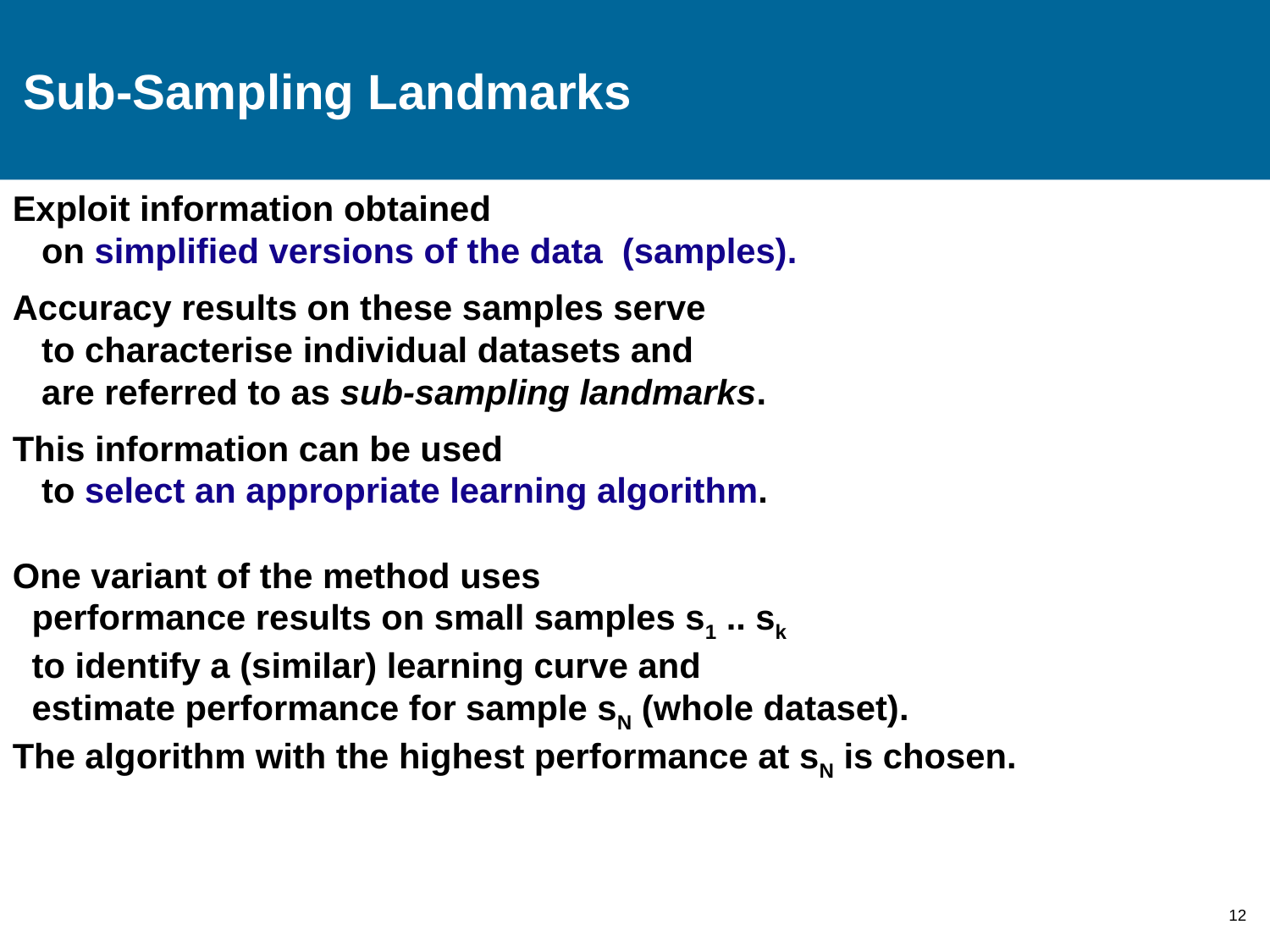

# Sub-Sampling Landmarks
Exploit information obtained
   on simplified versions of the data  (samples).
Accuracy results on these samples serve
   to characterise individual datasets and
   are referred to as sub-sampling landmarks.
This information can be used
   to select an appropriate learning algorithm.

One variant of the method uses
  performance results on small samples s1 .. sk
  to identify a (similar) learning curve and
  estimate performance for sample sN (whole dataset).
The algorithm with the highest performance at sN is chosen.

12